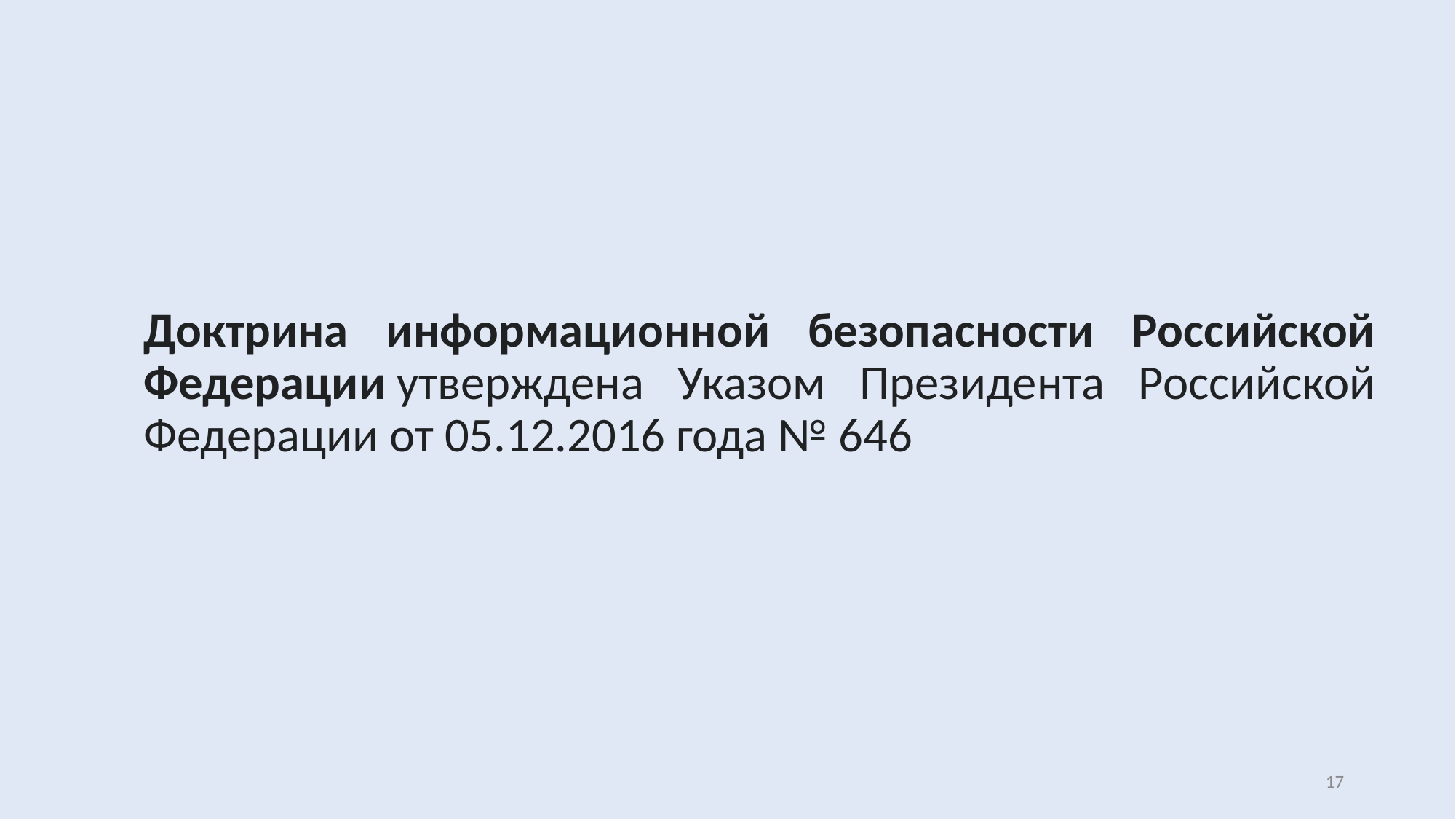

#
Доктрина информационной безопасности Российской Федерации утверждена Указом Президента Российской Федерации от 05.12.2016 года № 646
17